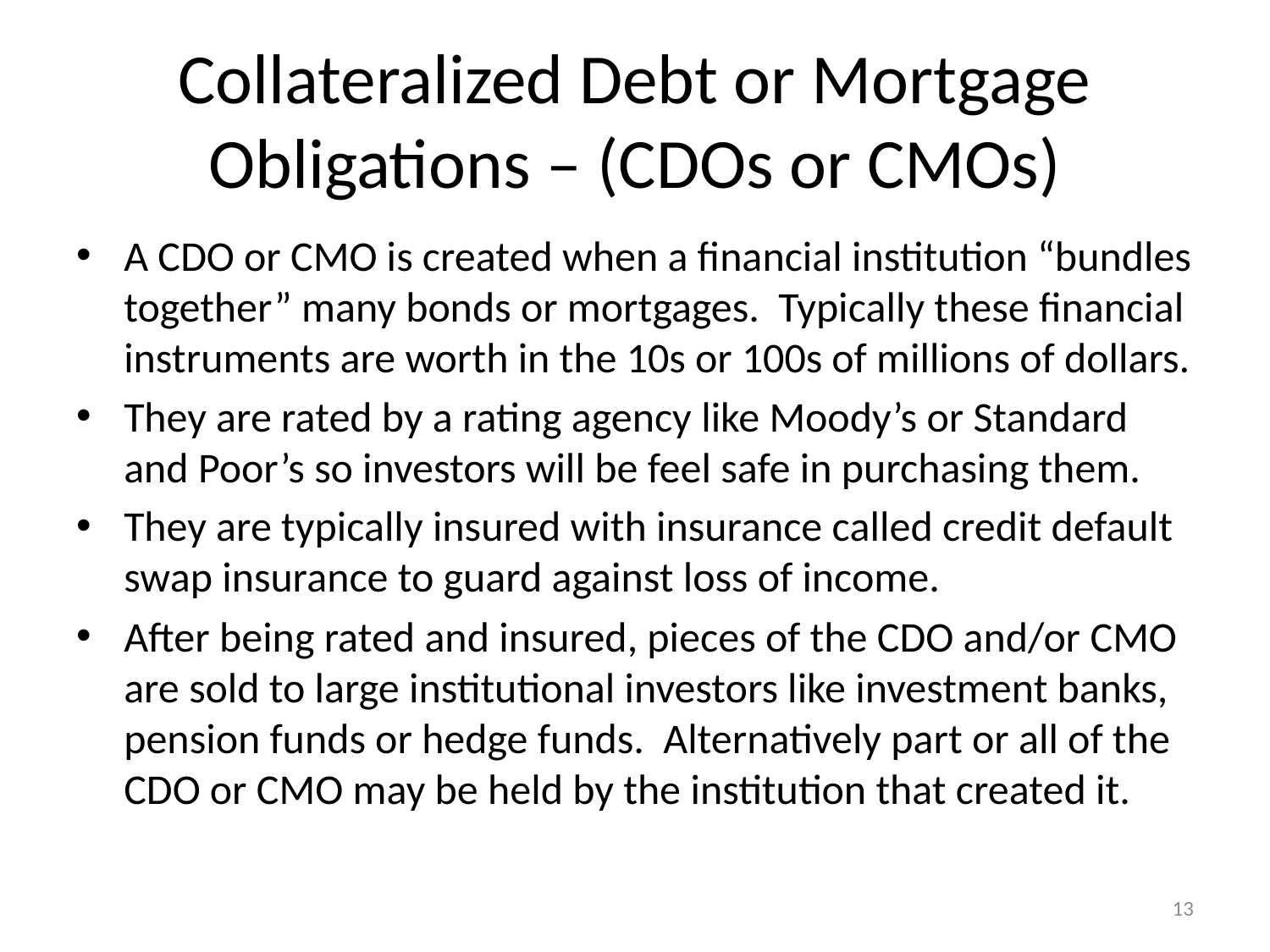

# Collateralized Debt or Mortgage Obligations – (CDOs or CMOs)
A CDO or CMO is created when a financial institution “bundles together” many bonds or mortgages.  Typically these financial instruments are worth in the 10s or 100s of millions of dollars.
They are rated by a rating agency like Moody’s or Standard and Poor’s so investors will be feel safe in purchasing them.
They are typically insured with insurance called credit default swap insurance to guard against loss of income.
After being rated and insured, pieces of the CDO and/or CMO are sold to large institutional investors like investment banks, pension funds or hedge funds.  Alternatively part or all of the CDO or CMO may be held by the institution that created it.
13